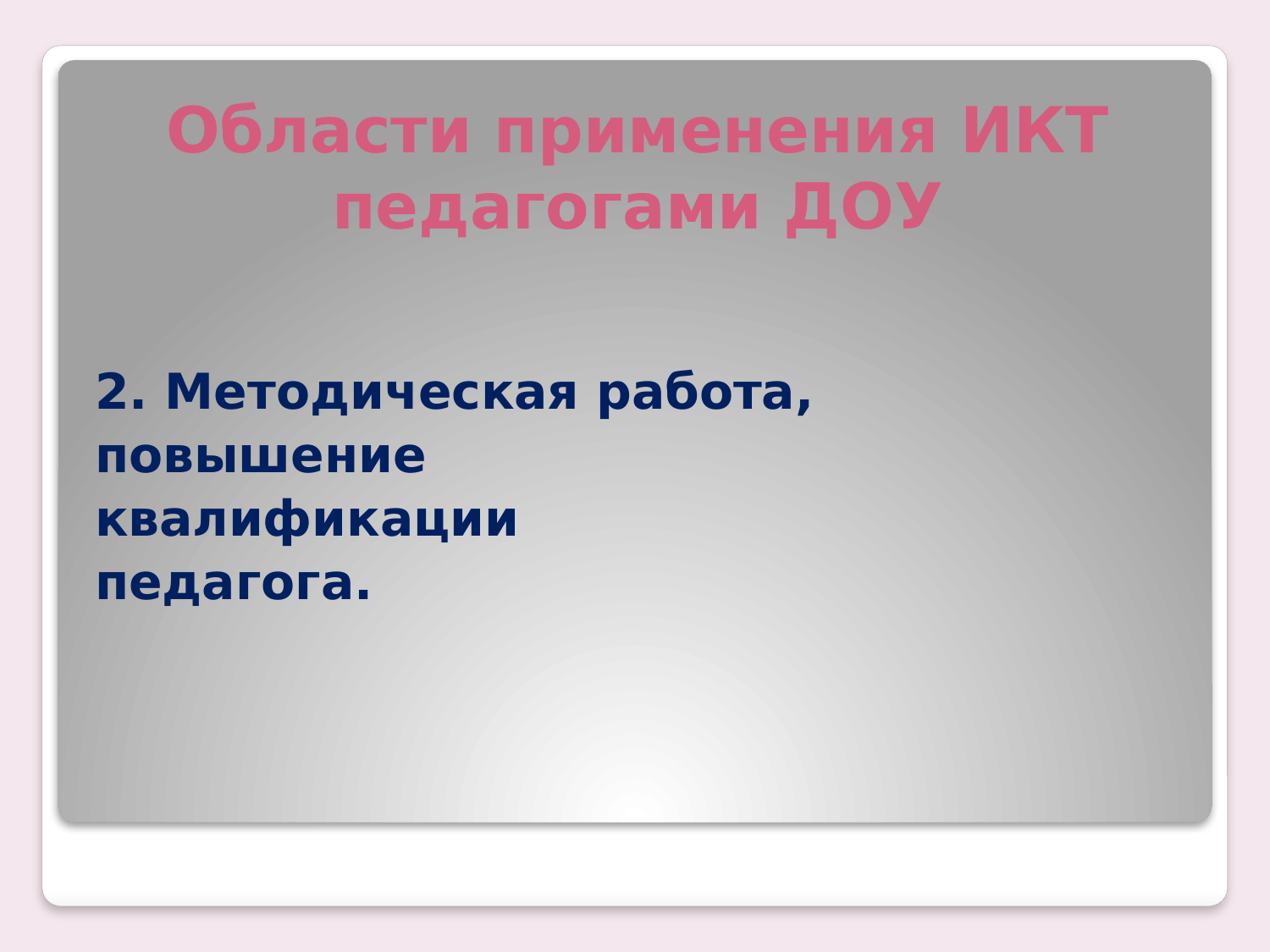

# Области применения ИКТ педагогами ДОУ
2. Методическая работа,
повышение
квалификации
педагога.